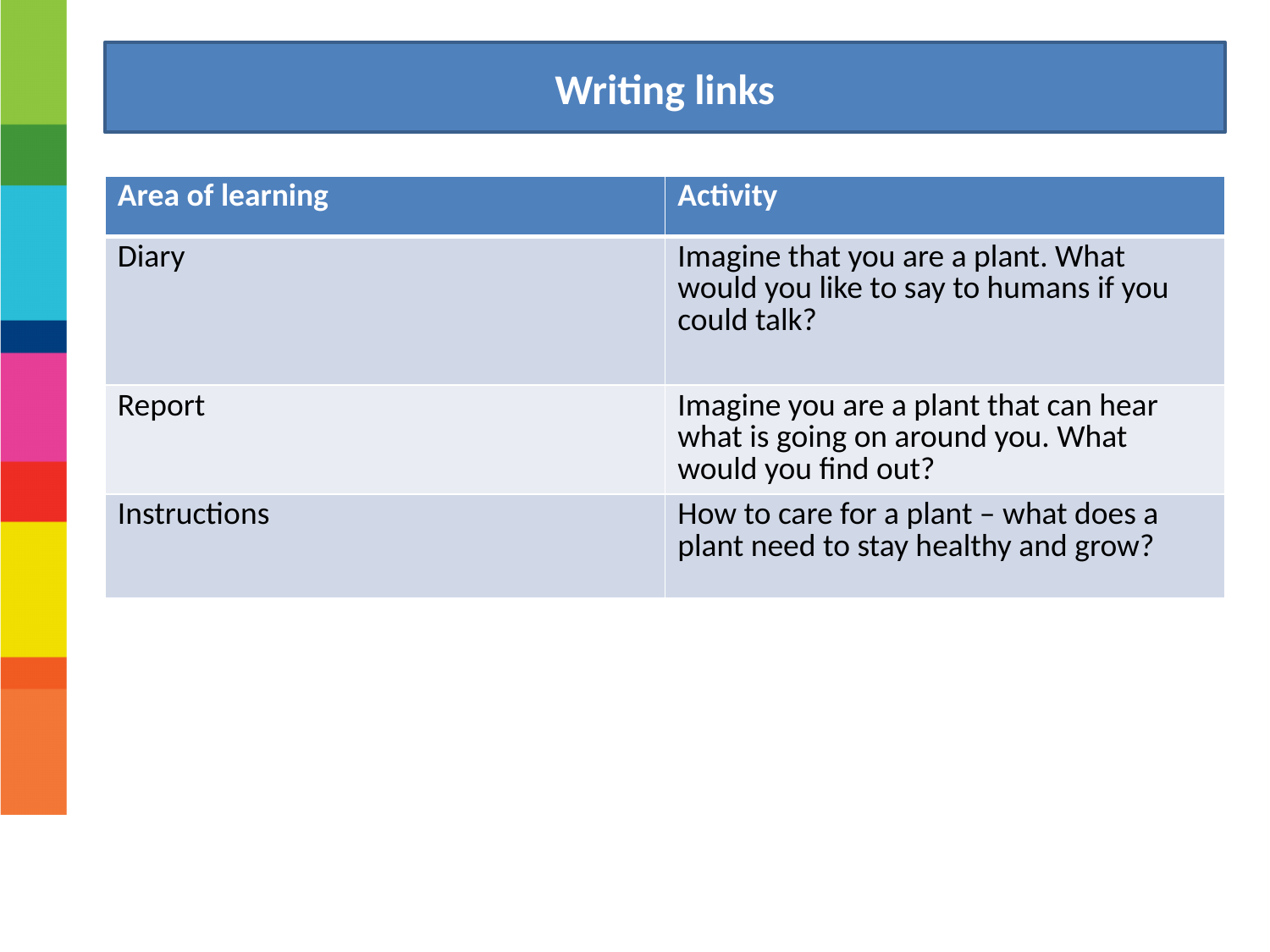

Writing links
| Area of learning | Activity |
| --- | --- |
| Diary | Imagine that you are a plant. What would you like to say to humans if you could talk? |
| Report | Imagine you are a plant that can hear what is going on around you. What would you find out? |
| Instructions | How to care for a plant – what does a plant need to stay healthy and grow? |